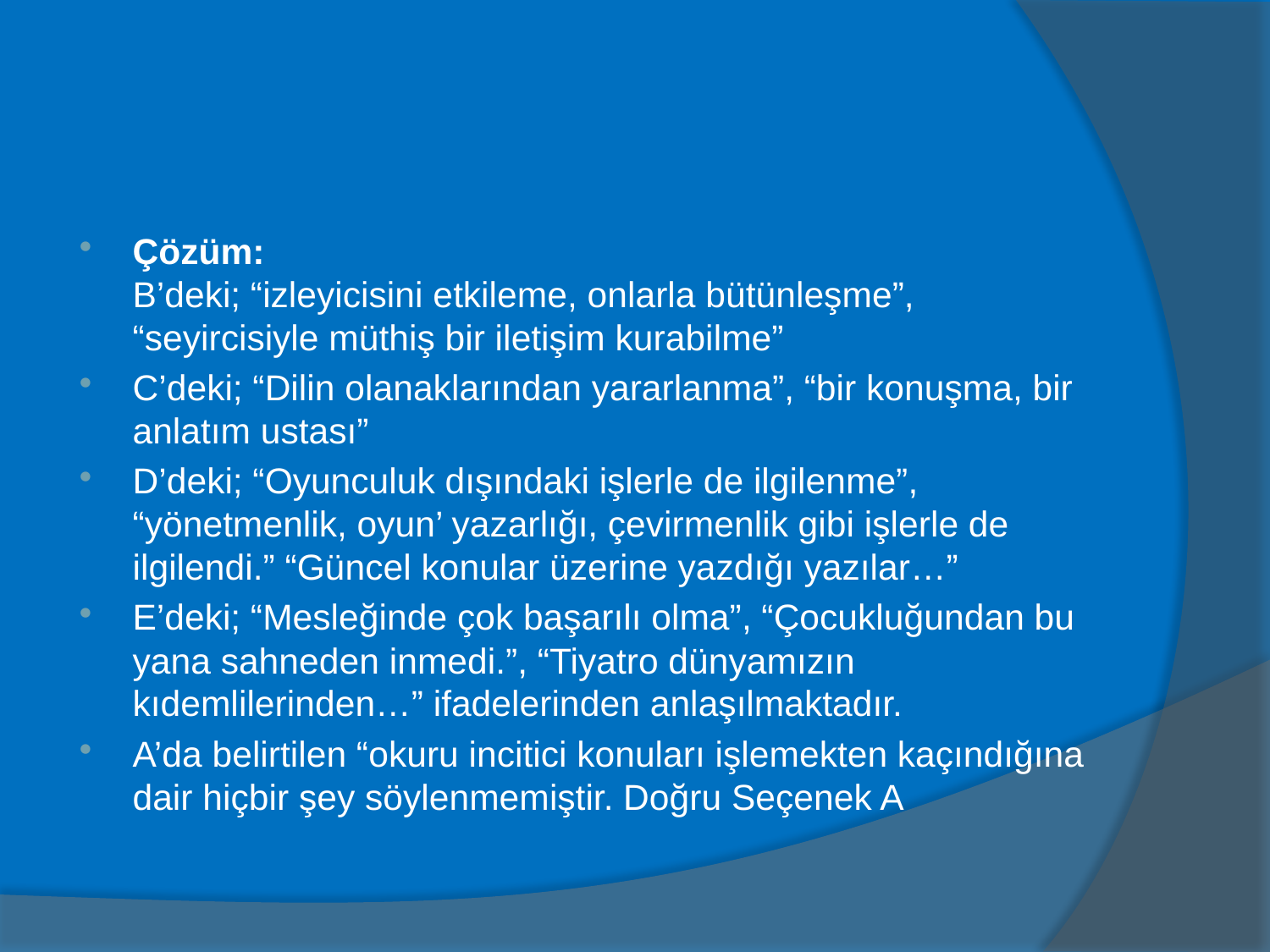

#
Çözüm:
B’deki; “izleyicisini etkileme, onlarla bütünleşme”, “seyircisiyle müthiş bir iletişim kurabilme”
C’deki; “Dilin olanaklarından yararlanma”, “bir konuşma, bir anlatım ustası”
D’deki; “Oyunculuk dışındaki işlerle de ilgilenme”, “yönetmenlik, oyun’ yazarlığı, çevirmenlik gibi işlerle de ilgilendi.” “Güncel konular üzerine yazdığı yazılar…”
E’deki; “Mesleğinde çok başarılı olma”, “Çocukluğundan bu yana sahneden inmedi.”, “Tiyatro dünyamızın kıdemlilerinden…” ifadelerinden anlaşılmaktadır.
A’da belirtilen “okuru incitici konuları işlemekten kaçındığına dair hiçbir şey söylenmemiştir. Doğru Seçenek A